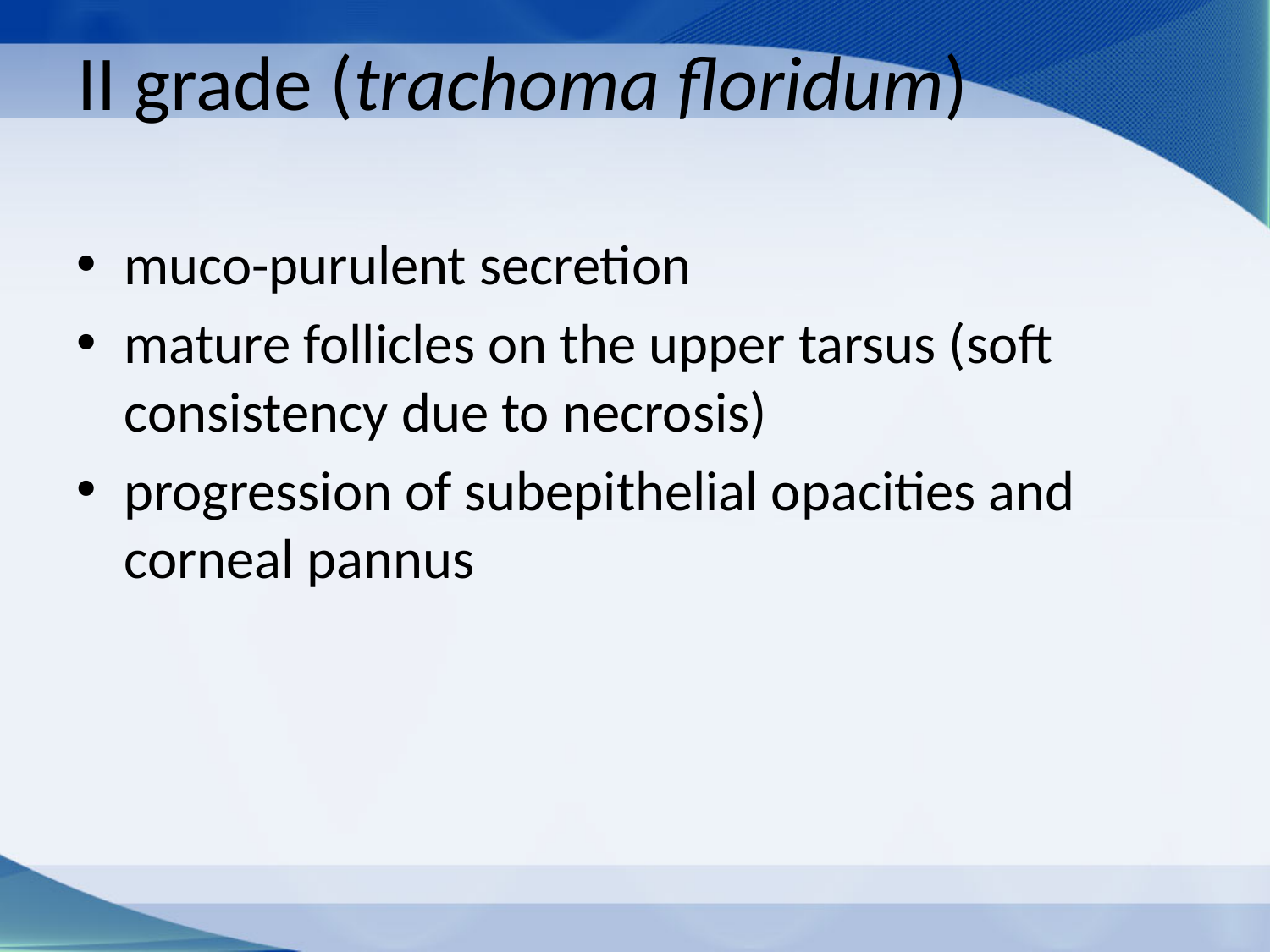

# II grade (trachoma floridum)
muco-purulent secretion
mature follicles on the upper tarsus (soft consistency due to necrosis)
progression of subepithelial opacities and corneal pannus